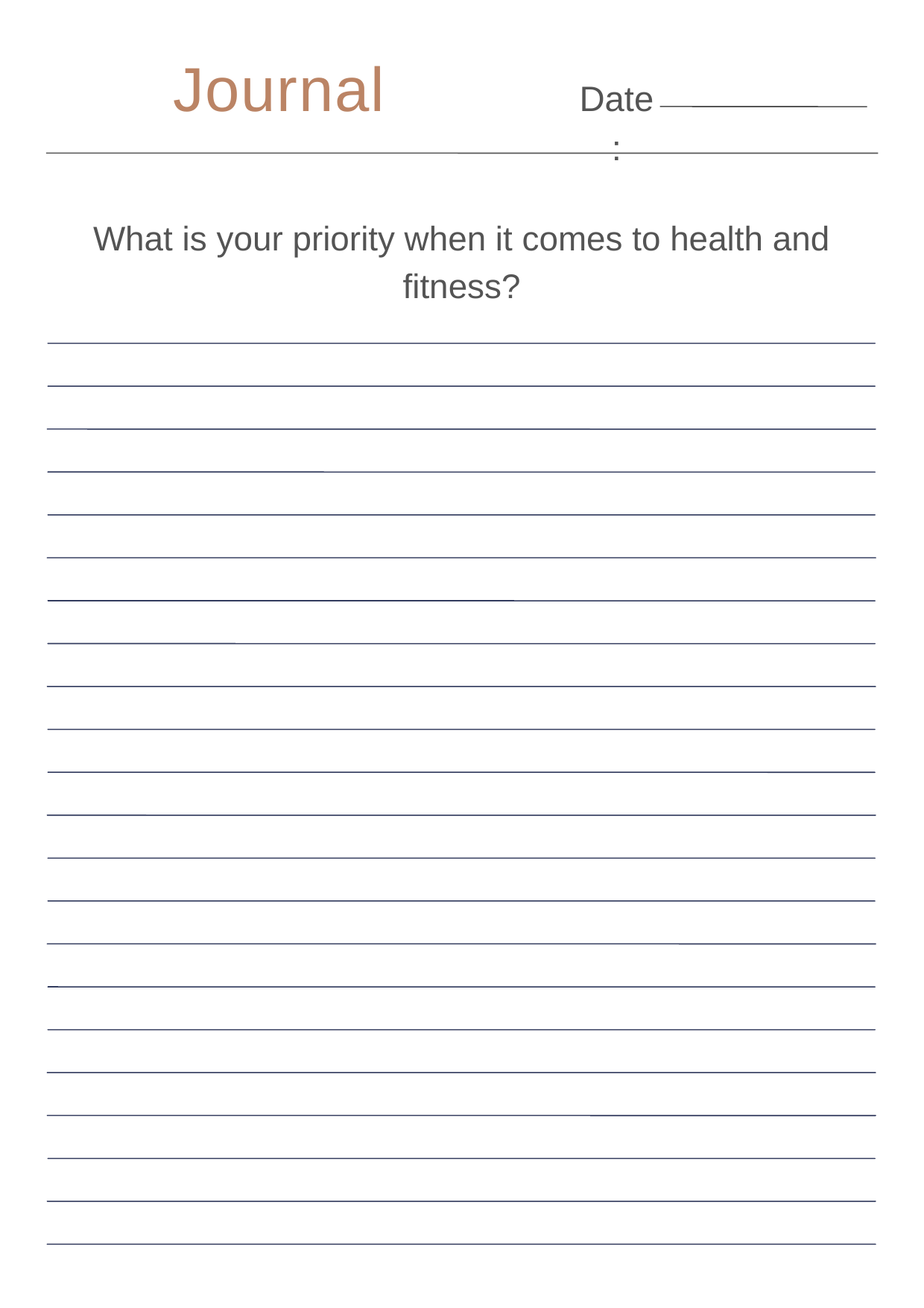

Journal
Date:

What is your priority when it comes to health and fitness?